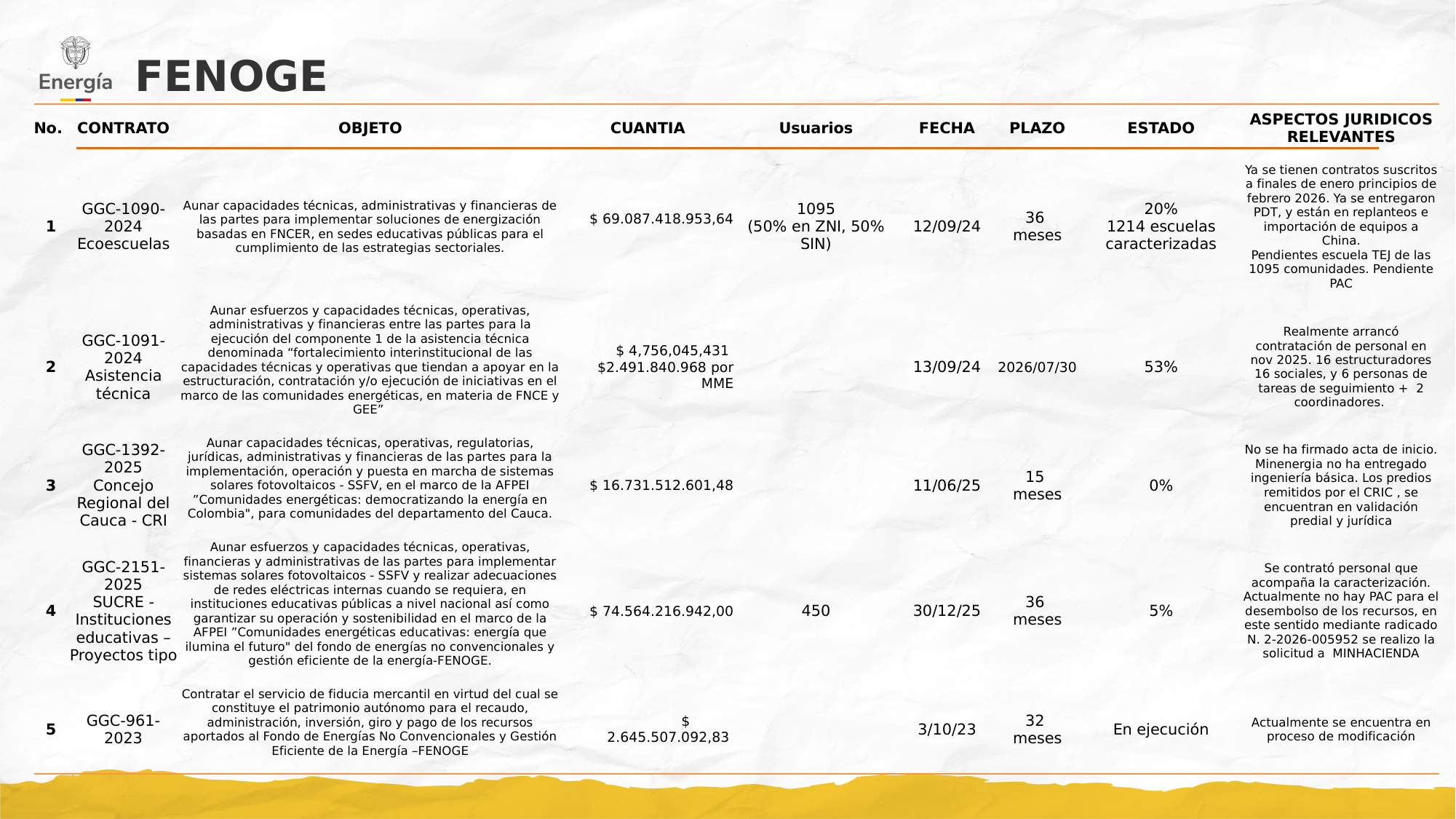

FENOGE
| No. | CONTRATO | OBJETO | CUANTIA | Usuarios | FECHA | PLAZO | ESTADO | ASPECTOS JURIDICOS RELEVANTES |
| --- | --- | --- | --- | --- | --- | --- | --- | --- |
| 1 | GGC-1090- 2024 Ecoescuelas | Aunar capacidades técnicas, administrativas y financieras de las partes para implementar soluciones de energización basadas en FNCER, en sedes educativas públicas para el cumplimiento de las estrategias sectoriales. | $ 69.087.418.953,64 | 1095 (50% en ZNI, 50% SIN) | 12/09/24 | 36 meses | 20% 1214 escuelas caracterizadas | Ya se tienen contratos suscritos a finales de enero principios de febrero 2026. Ya se entregaron PDT, y están en replanteos e importación de equipos a China. Pendientes escuela TEJ de las 1095 comunidades. Pendiente PAC |
| 2 | GGC-1091- 2024 Asistencia técnica | Aunar esfuerzos y capacidades técnicas, operativas, administrativas y financieras entre las partes para la ejecución del componente 1 de la asistencia técnica denominada “fortalecimiento interinstitucional de las capacidades técnicas y operativas que tiendan a apoyar en la estructuración, contratación y/o ejecución de iniciativas en el marco de las comunidades energéticas, en materia de FNCE y GEE” | $ 4,756,045,431 $2.491.840.968 por MME |  | 13/09/24 | 2026/07/30 | 53% | Realmente arrancó contratación de personal en nov 2025. 16 estructuradores 16 sociales, y 6 personas de tareas de seguimiento + 2 coordinadores. |
| 3 | GGC-1392- 2025 Concejo Regional del Cauca - CRI | Aunar capacidades técnicas, operativas, regulatorias, jurídicas, administrativas y financieras de las partes para la implementación, operación y puesta en marcha de sistemas solares fotovoltaicos - SSFV, en el marco de la AFPEI ”Comunidades energéticas: democratizando la energía en Colombia", para comunidades del departamento del Cauca. | $ 16.731.512.601,48 |  | 11/06/25 | 15 meses | 0% | No se ha firmado acta de inicio. Minenergia no ha entregado ingeniería básica. Los predios remitidos por el CRIC , se encuentran en validación predial y jurídica |
| 4 | GGC-2151- 2025 SUCRE - Instituciones educativas – Proyectos tipo | Aunar esfuerzos y capacidades técnicas, operativas, financieras y administrativas de las partes para implementar sistemas solares fotovoltaicos - SSFV y realizar adecuaciones de redes eléctricas internas cuando se requiera, en instituciones educativas públicas a nivel nacional así como garantizar su operación y sostenibilidad en el marco de la AFPEI ”Comunidades energéticas educativas: energía que ilumina el futuro" del fondo de energías no convencionales y gestión eficiente de la energía-FENOGE. | $ 74.564.216.942,00 | 450 | 30/12/25 | 36 meses | 5% | Se contrató personal que acompaña la caracterización. Actualmente no hay PAC para el desembolso de los recursos, en este sentido mediante radicado N. 2-2026-005952 se realizo la solicitud a MINHACIENDA |
| 5 | GGC-961- 2023 | Contratar el servicio de fiducia mercantil en virtud del cual se constituye el patrimonio autónomo para el recaudo, administración, inversión, giro y pago de los recursos aportados al Fondo de Energías No Convencionales y Gestión Eficiente de la Energía –FENOGE | $ 2.645.507.092,83 |  | 3/10/23 | 32 meses | En ejecución | Actualmente se encuentra en proceso de modificación |